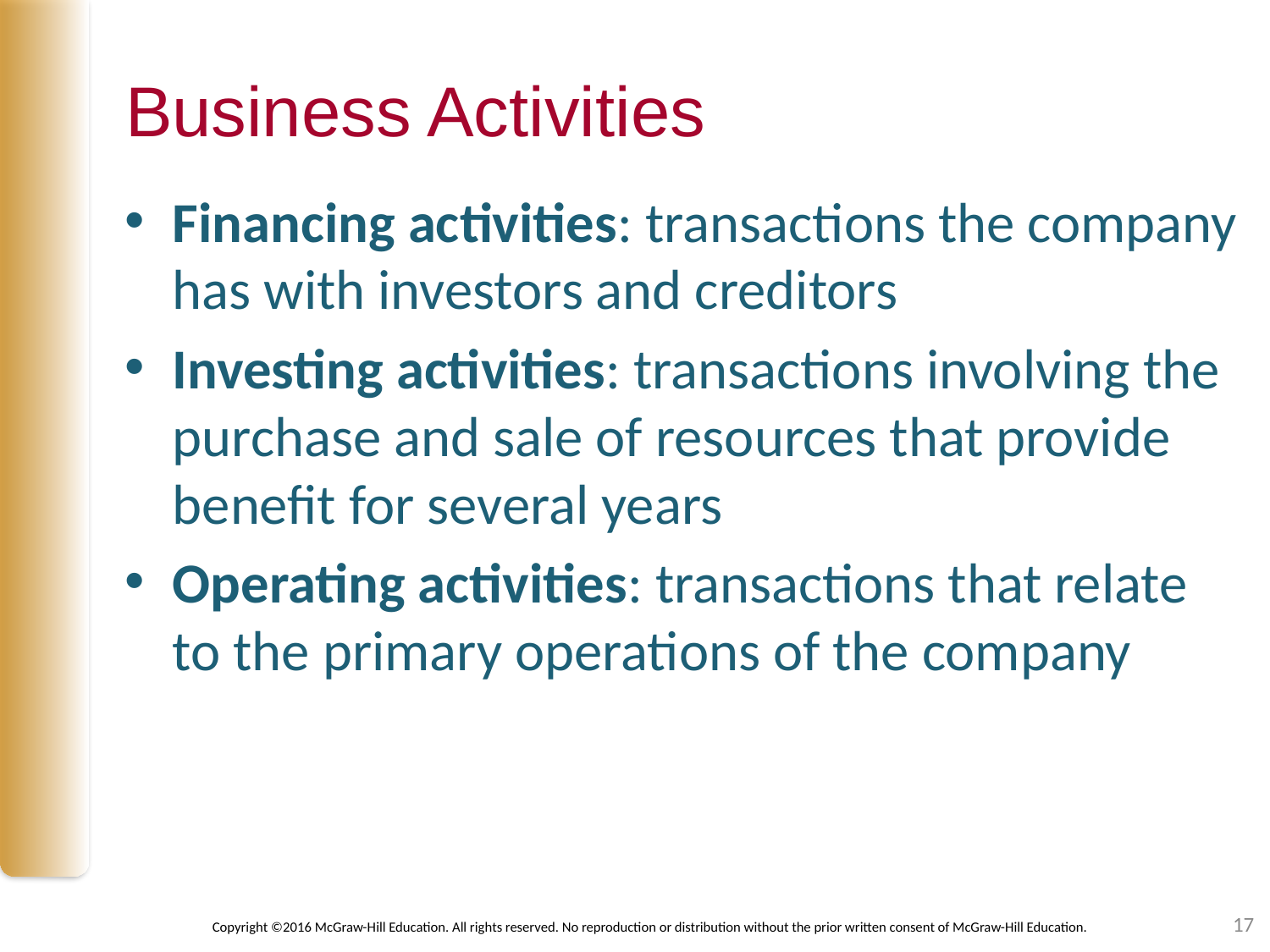

# Business Activities
Financing activities: transactions the company has with investors and creditors
Investing activities: transactions involving the purchase and sale of resources that provide benefit for several years
Operating activities: transactions that relate to the primary operations of the company
17
Copyright ©2016 McGraw-Hill Education. All rights reserved. No reproduction or distribution without the prior written consent of McGraw-Hill Education.